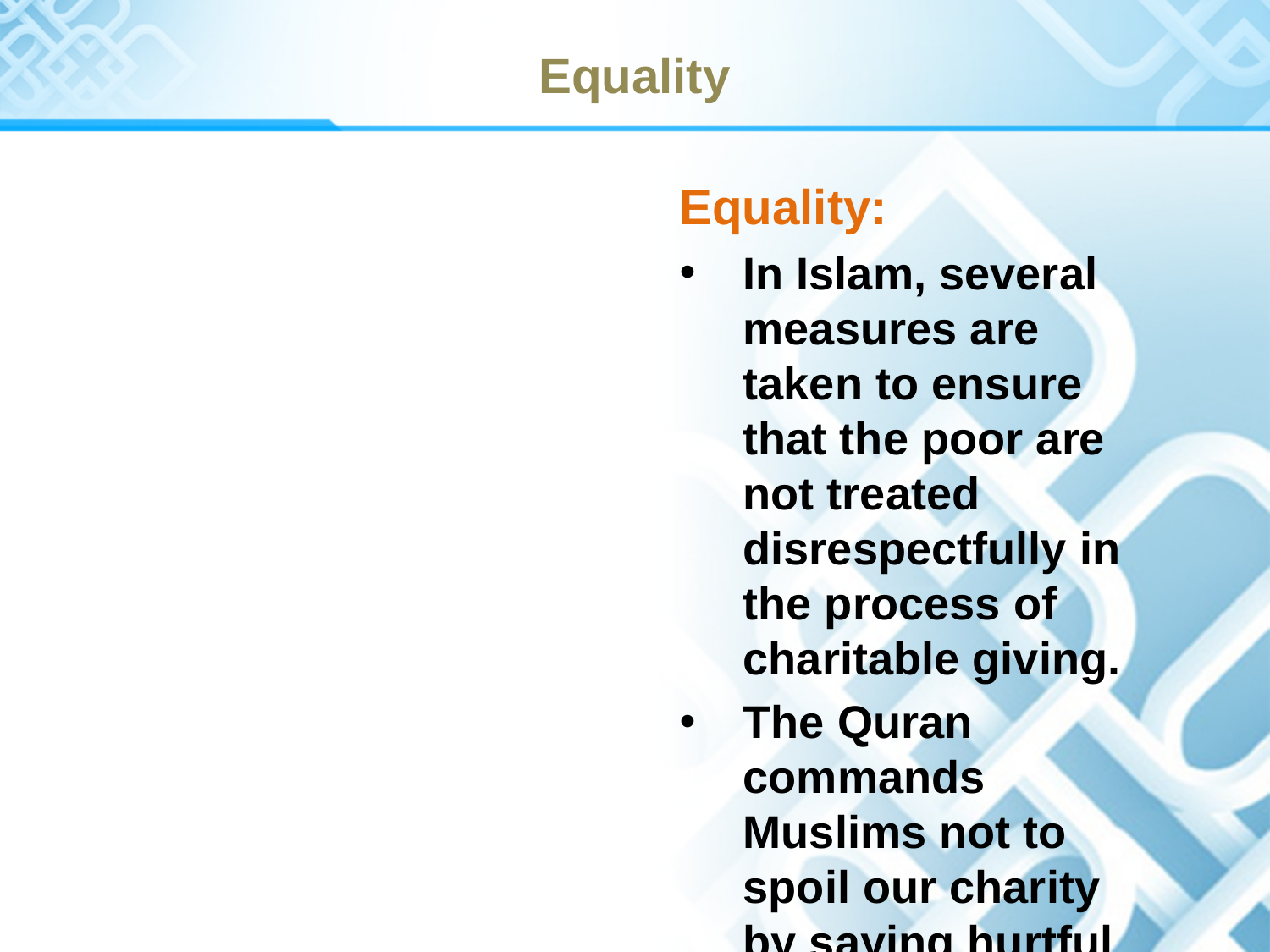

Equality
Equality:
In Islam, several measures are taken to ensure that the poor are not treated disrespectfully in the process of charitable giving.
The Quran commands Muslims not to spoil our charity by saying hurtful words